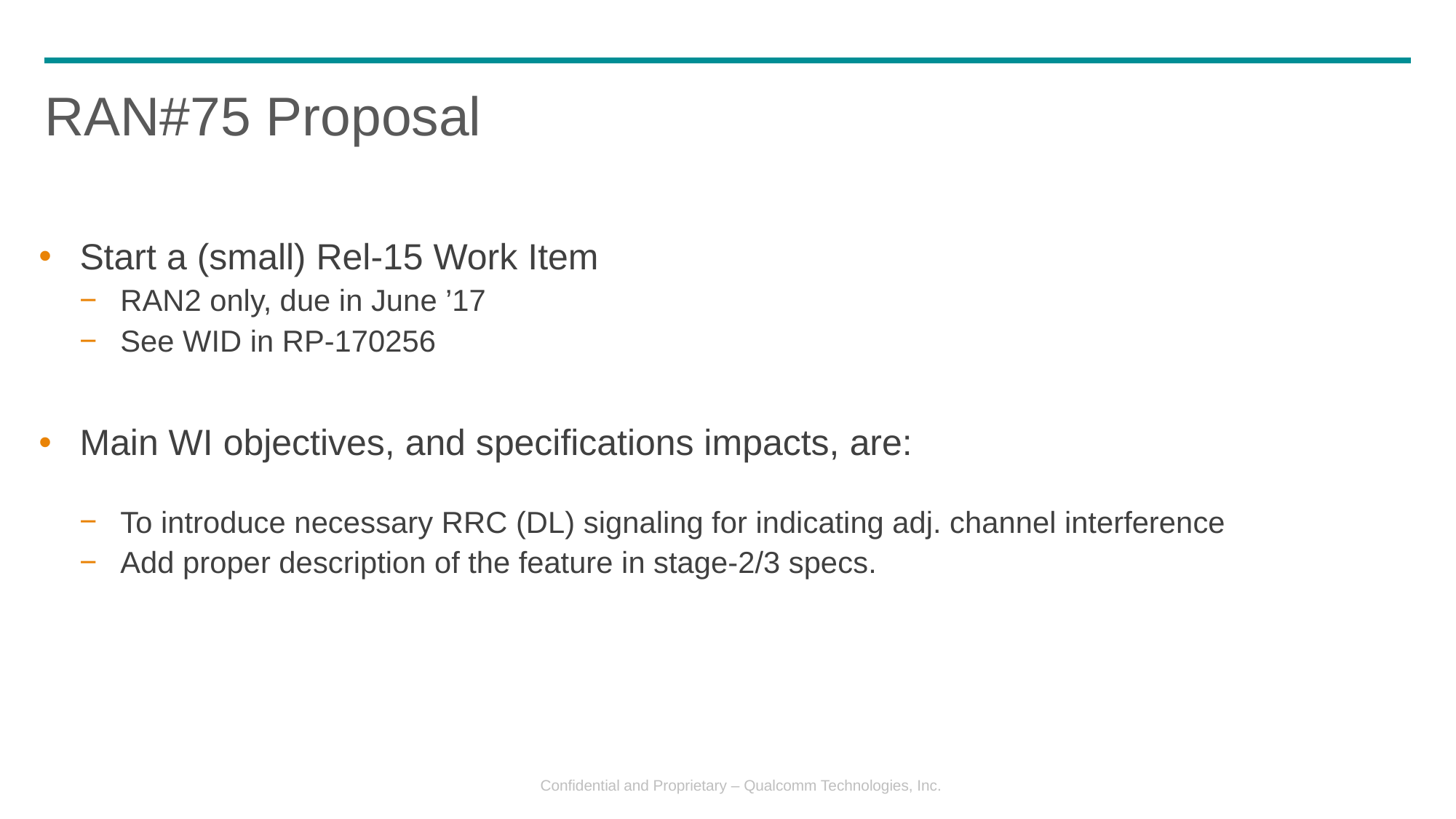

# RAN#75 Proposal
Start a (small) Rel-15 Work Item
RAN2 only, due in June ’17
See WID in RP-170256

Main WI objectives, and specifications impacts, are:

To introduce necessary RRC (DL) signaling for indicating adj. channel interference
Add proper description of the feature in stage-2/3 specs.